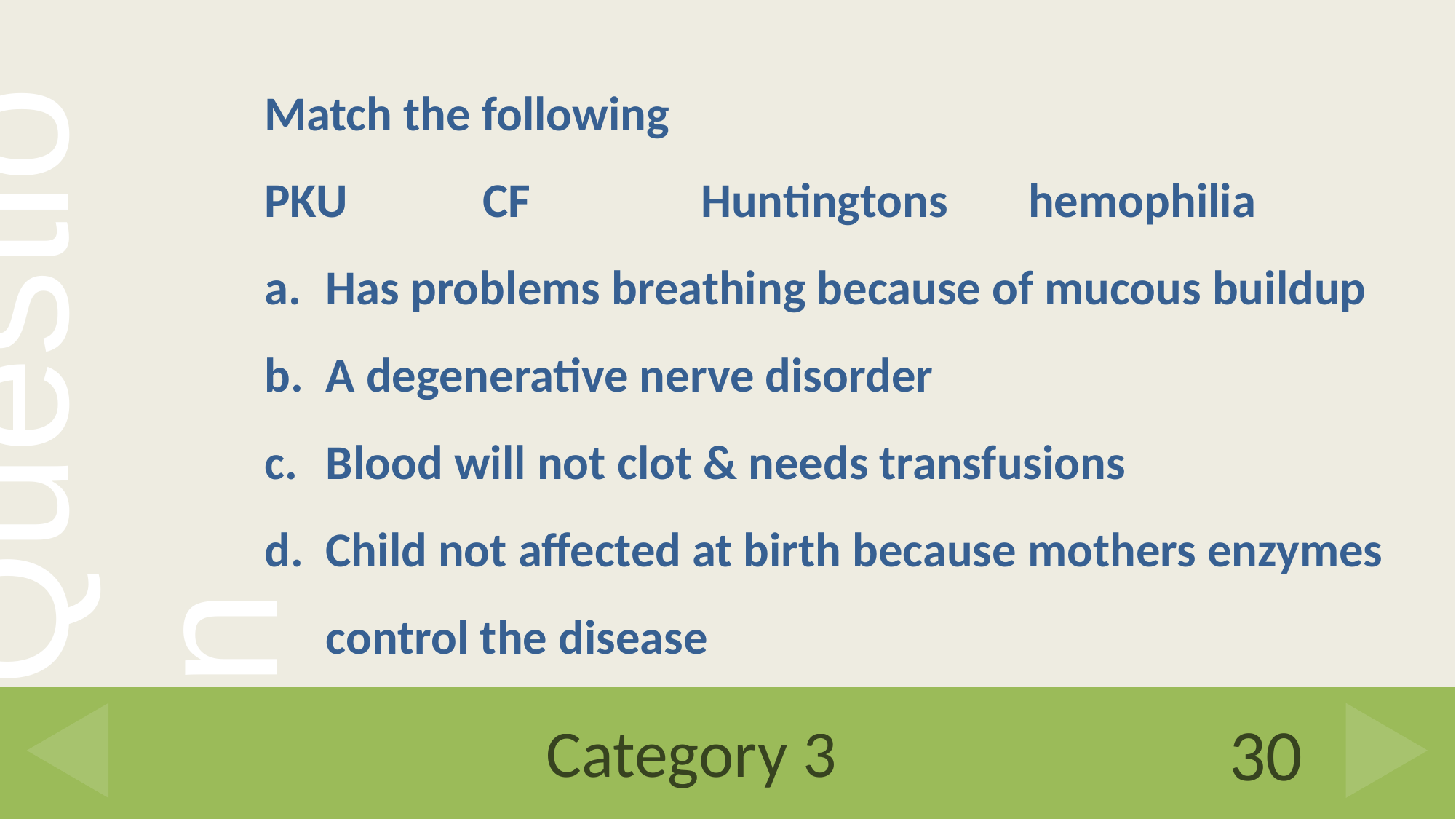

Match the following
PKU		CF		Huntingtons	hemophilia
Has problems breathing because of mucous buildup
A degenerative nerve disorder
Blood will not clot & needs transfusions
Child not affected at birth because mothers enzymes control the disease
# Category 3
30